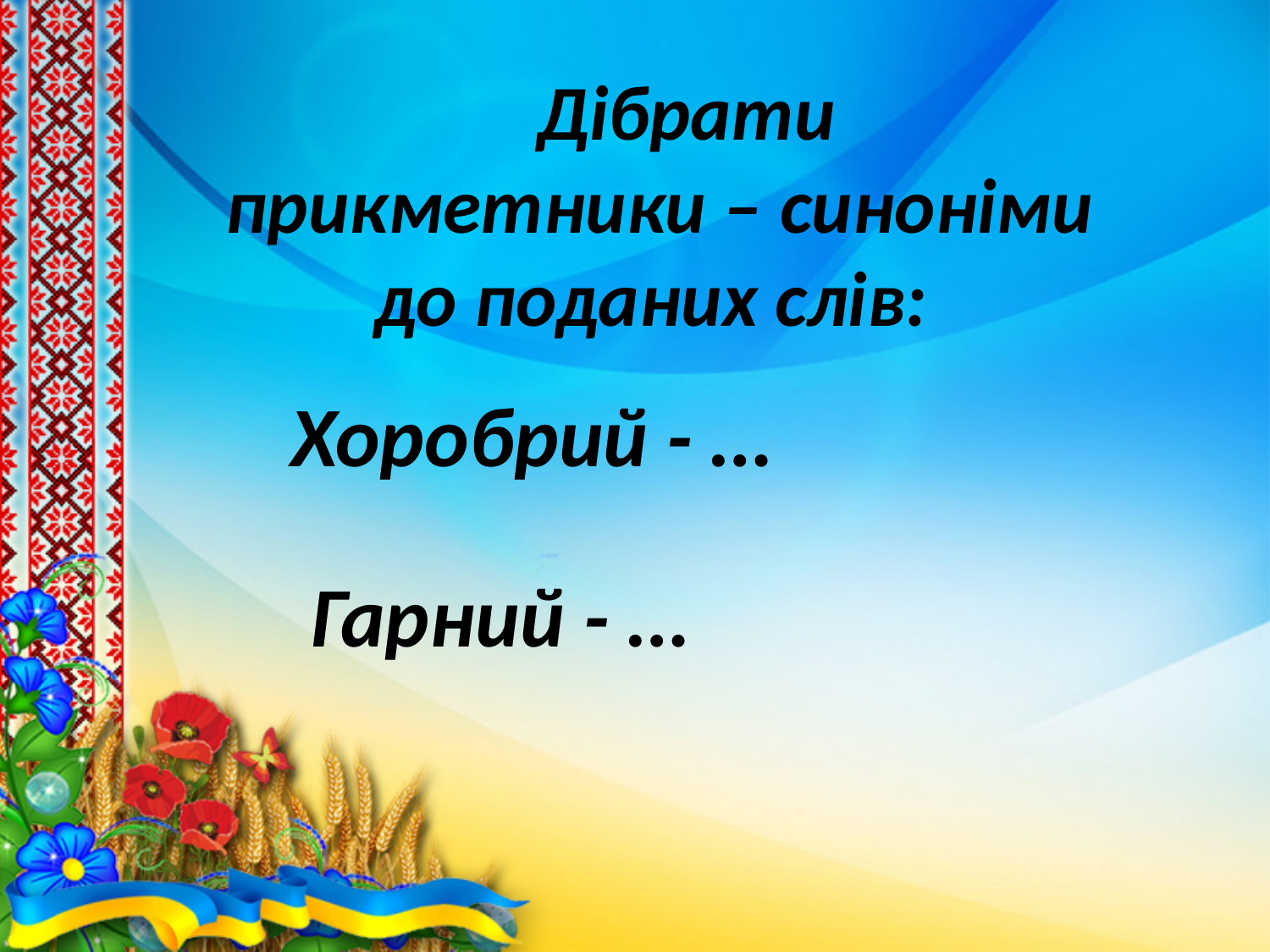

Дібрати
 прикметники – синоніми  до поданих слів:
Хоробрий - …
Гарний - …